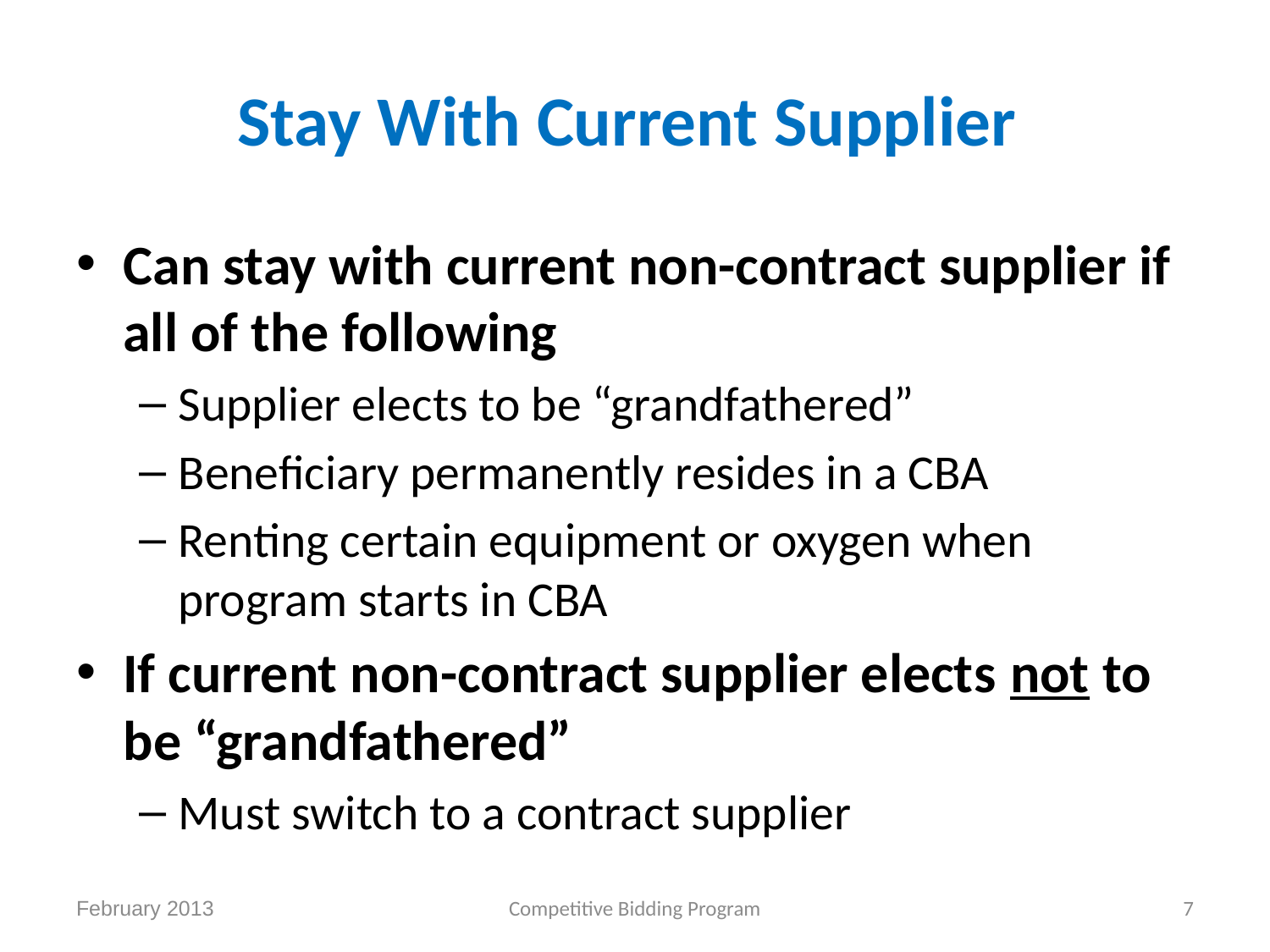

# Stay With Current Supplier
Can stay with current non-contract supplier if all of the following
Supplier elects to be “grandfathered”
Beneficiary permanently resides in a CBA
Renting certain equipment or oxygen when program starts in CBA
If current non-contract supplier elects not to be “grandfathered”
Must switch to a contract supplier

February 2013
Competitive Bidding Program
7